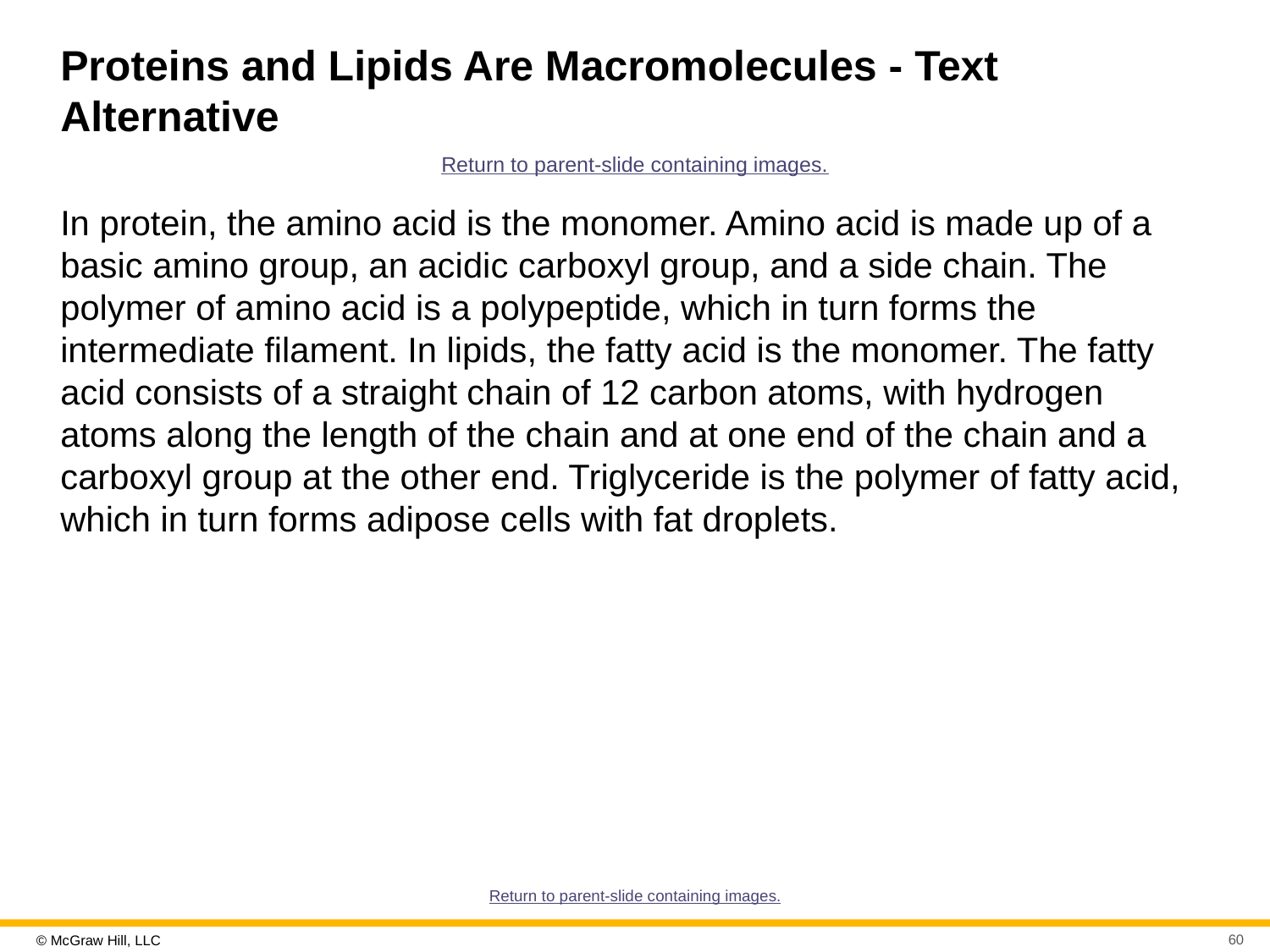

# Proteins and Lipids Are Macromolecules - Text Alternative
Return to parent-slide containing images.
In protein, the amino acid is the monomer. Amino acid is made up of a basic amino group, an acidic carboxyl group, and a side chain. The polymer of amino acid is a polypeptide, which in turn forms the intermediate filament. In lipids, the fatty acid is the monomer. The fatty acid consists of a straight chain of 12 carbon atoms, with hydrogen atoms along the length of the chain and at one end of the chain and a carboxyl group at the other end. Triglyceride is the polymer of fatty acid, which in turn forms adipose cells with fat droplets.
Return to parent-slide containing images.
60